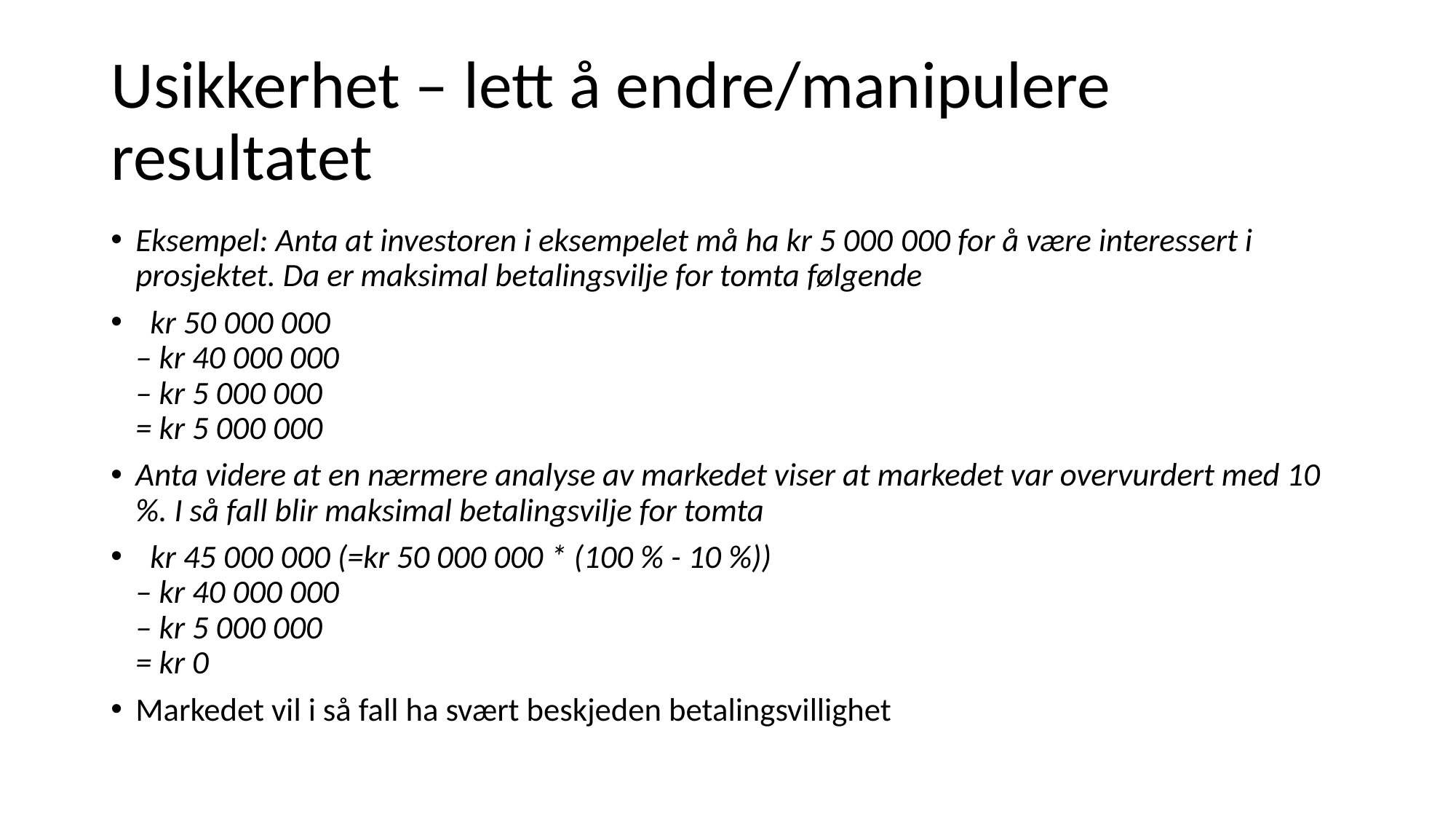

# Usikkerhet – lett å endre/manipulere resultatet
Eksempel: Anta at investoren i eksempelet må ha kr 5 000 000 for å være interessert i prosjektet. Da er maksimal betalingsvilje for tomta følgende
  kr 50 000 000
– kr 40 000 000
– kr 5 000 000
= kr 5 000 000
Anta videre at en nærmere analyse av markedet viser at markedet var overvurdert med 10 %. I så fall blir maksimal betalingsvilje for tomta
  kr 45 000 000 (=kr 50 000 000 * (100 % - 10 %))
– kr 40 000 000
– kr 5 000 000
= kr 0
Markedet vil i så fall ha svært beskjeden betalingsvillighet